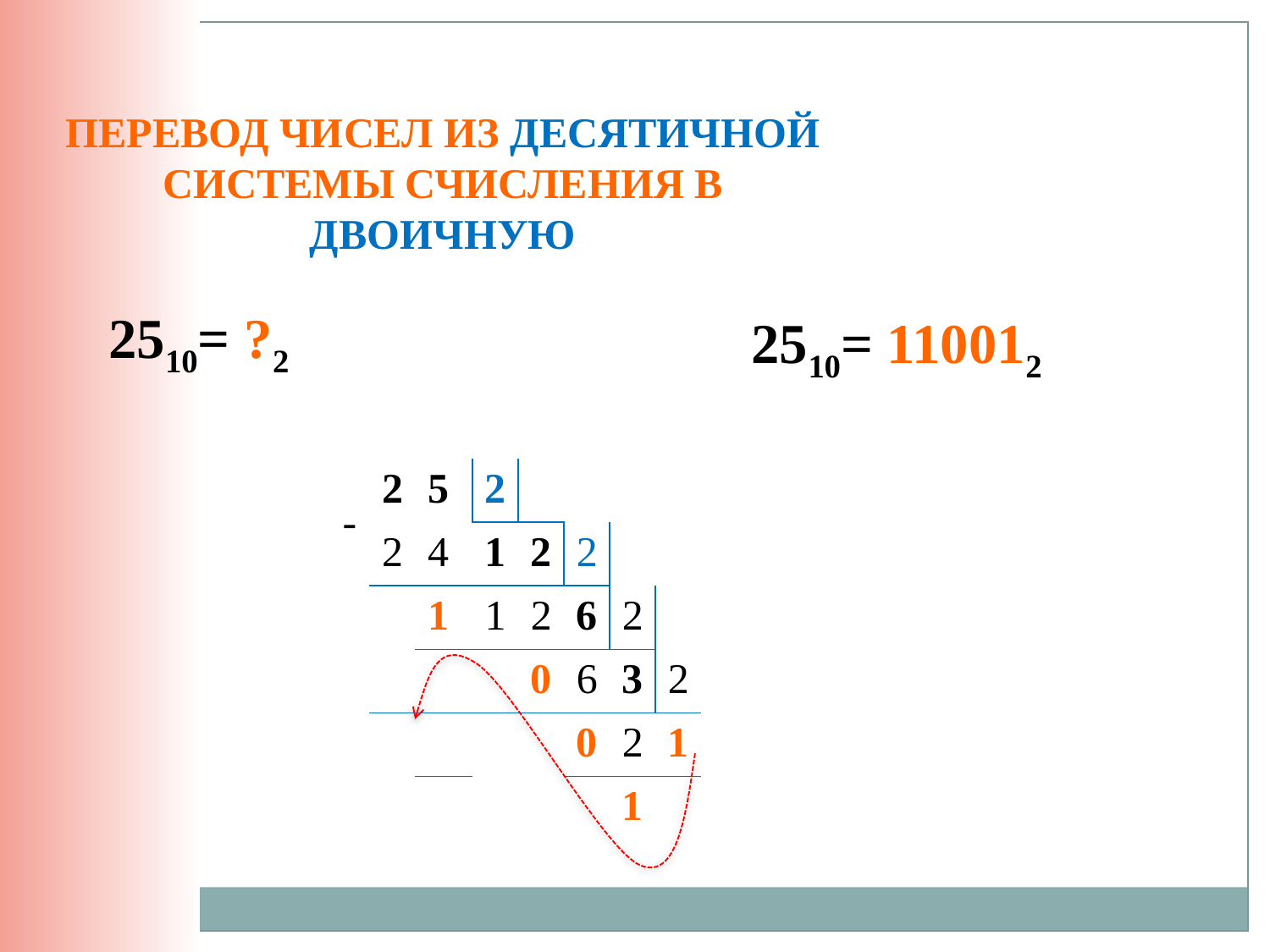

ПЕРЕВОД ЧИСЕЛ ИЗ ДЕСЯТИЧНОЙ СИСТЕМЫ СЧИСЛЕНИЯ В ДВОИЧНУЮ
2510= ?2
2510= 110012
| - | 2 | 5 | 2 |  |  |  |  |
| --- | --- | --- | --- | --- | --- | --- | --- |
|  | 2 | 4 | 1 | 2 | 2 |  |  |
|  |  | 1 | 1 | 2 | 6 | 2 |  |
|  |  |  |  | 0 | 6 | 3 | 2 |
|  |  |  |  |  | 0 | 2 | 1 |
|  |  |  |  |  |  | 1 |  |